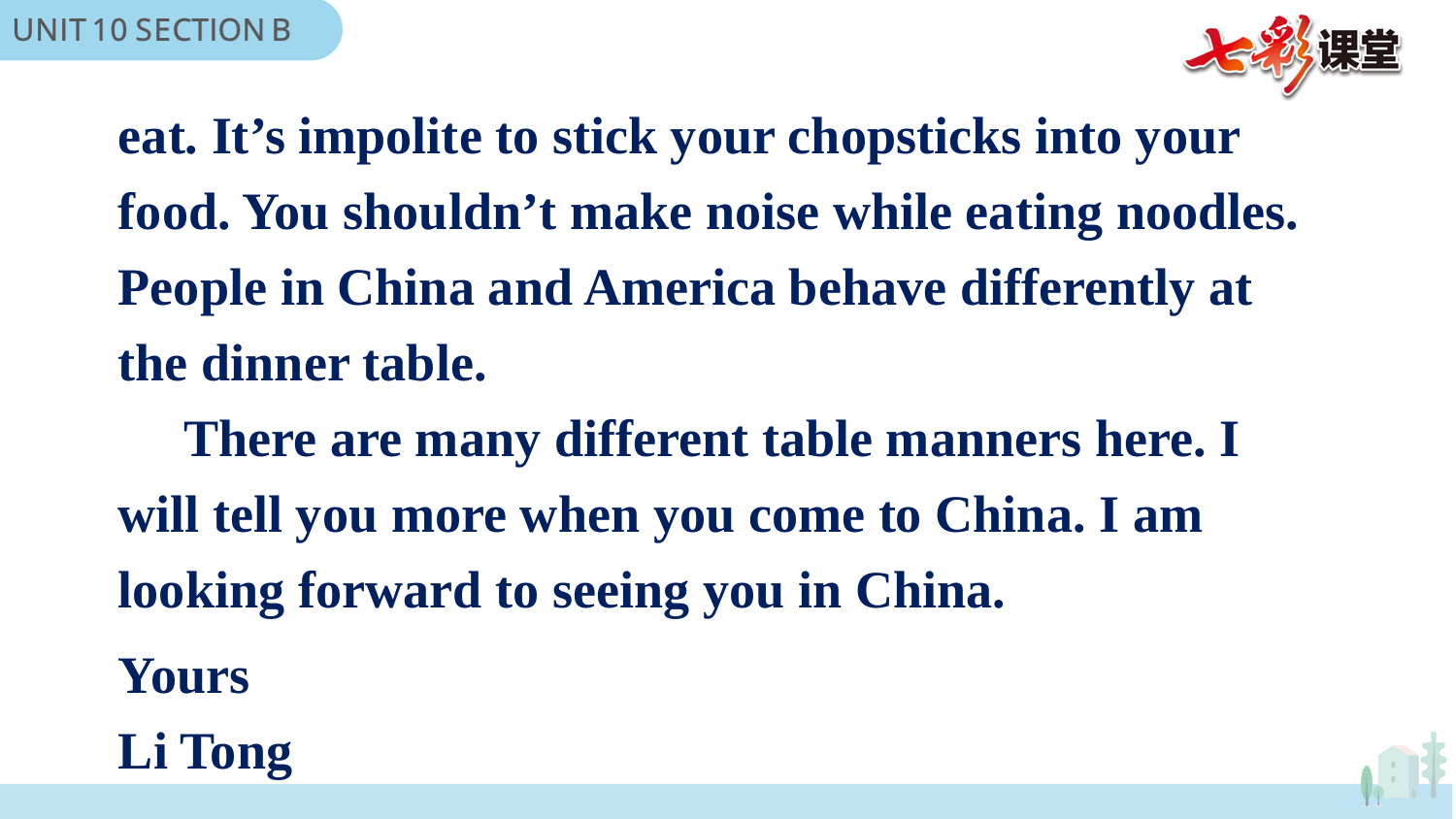

eat. It’s impolite to stick your chopsticks into your food. You shouldn’t make noise while eating noodles. People in China and America behave differently at the dinner table.
     There are many different table manners here. I will tell you more when you come to China. I am looking forward to seeing you in China.
Yours
Li Tong